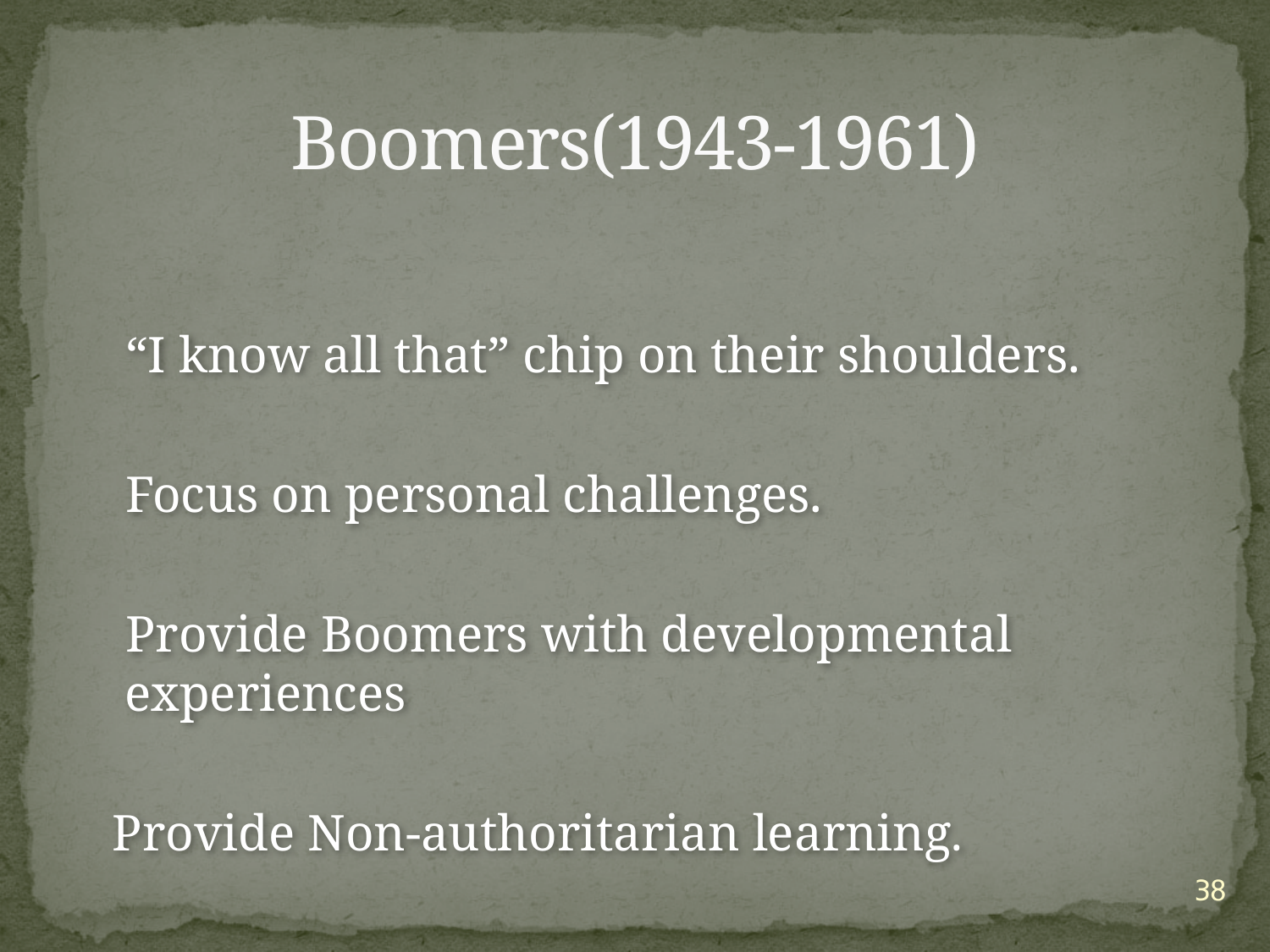

# Boomers(1943-1961)
   “I know all that” chip on their shoulders.

   Focus on personal challenges.

   Provide Boomers with developmental experiences

  Provide Non-authoritarian learning.
38